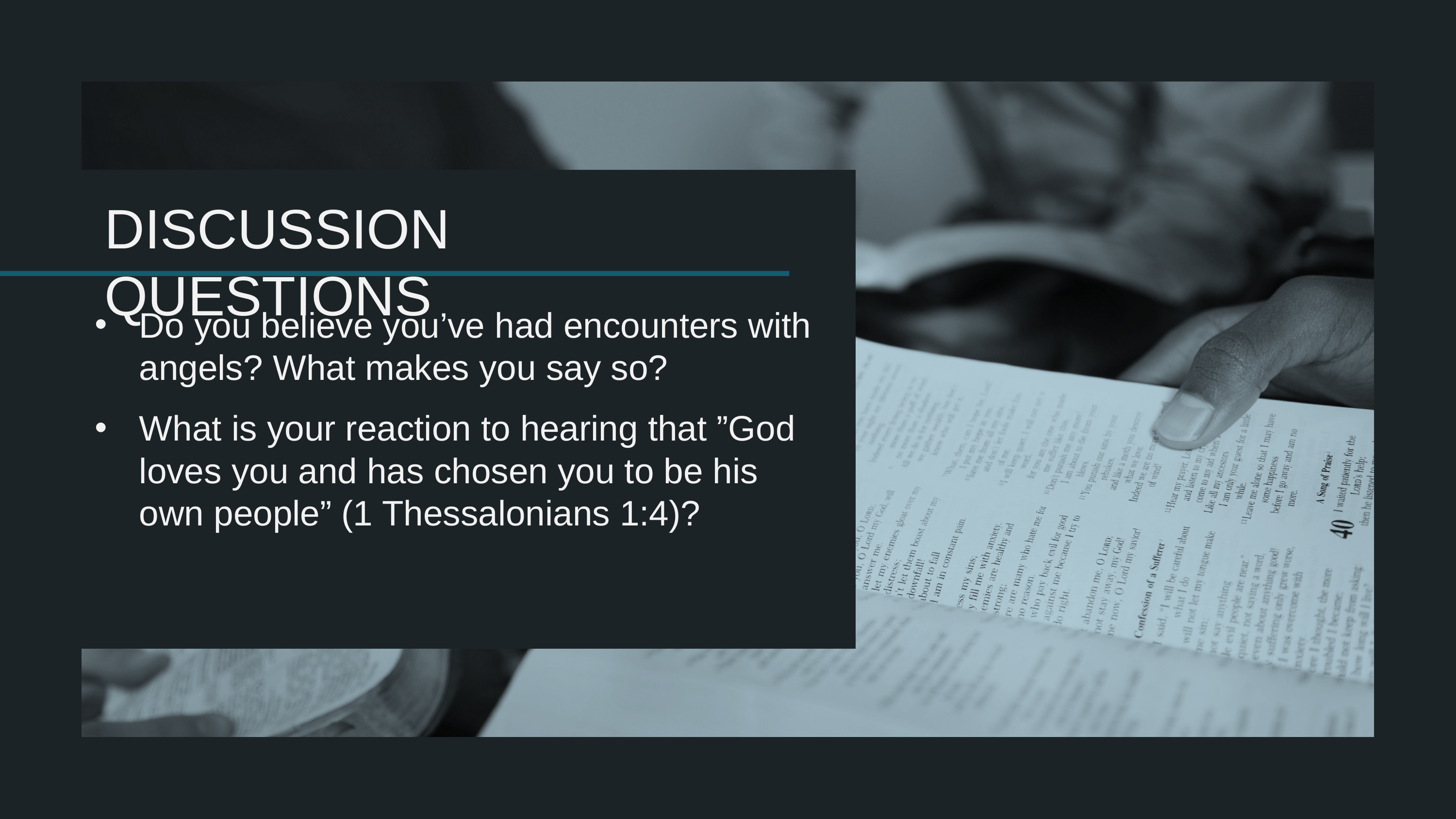

Do you believe you’ve had encounters with angels? What makes you say so?
What is your reaction to hearing that ”God loves you and has chosen you to be his own people” (1 Thessalonians 1:4)?